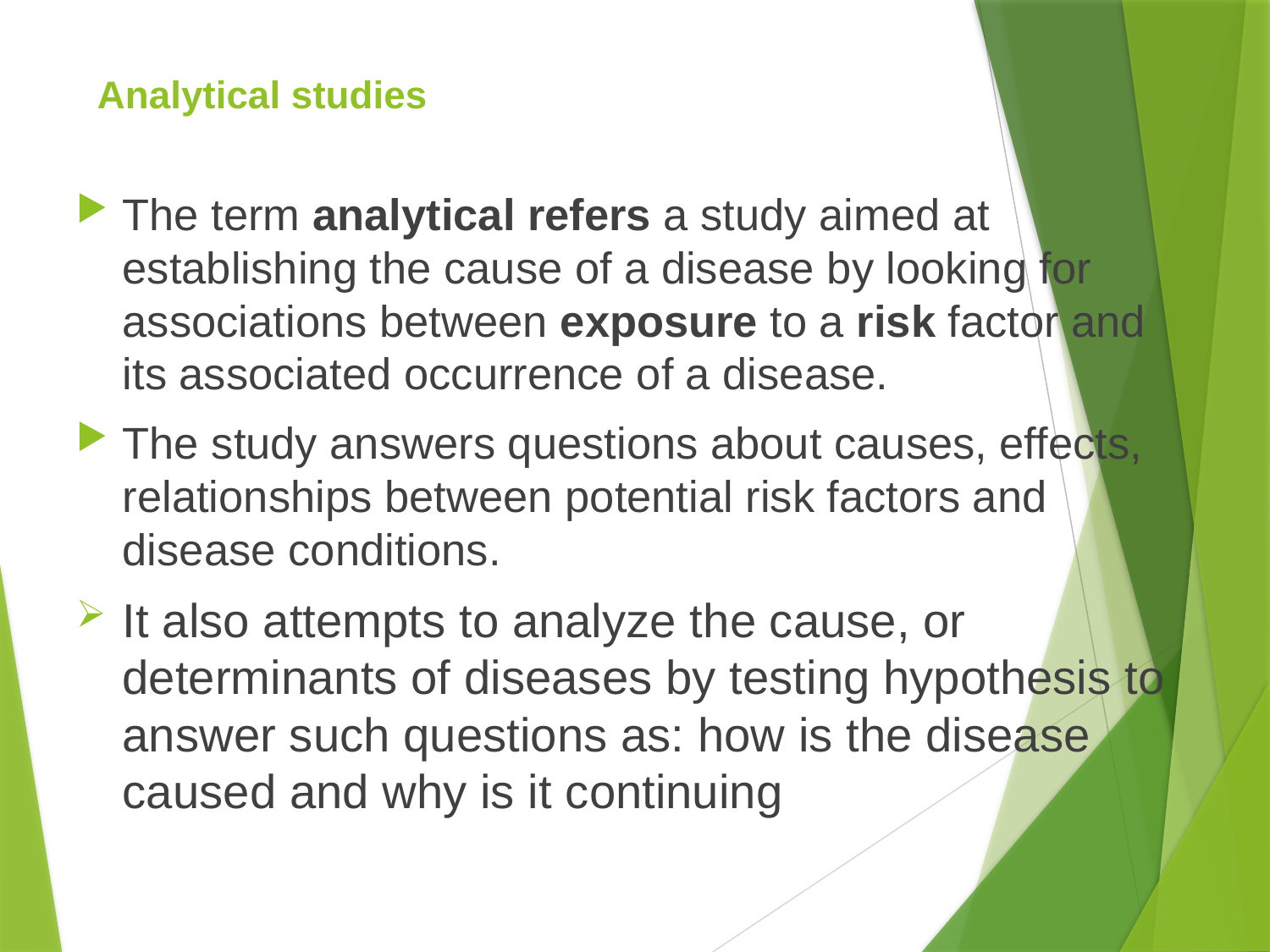

# Analytical studies
The term analytical refers a study aimed at establishing the cause of a disease by looking for associations between exposure to a risk factor and its associated occurrence of a disease.
The study answers questions about causes, effects, relationships between potential risk factors and disease conditions.
It also attempts to analyze the cause, or determinants of diseases by testing hypothesis to answer such questions as: how is the disease caused and why is it continuing